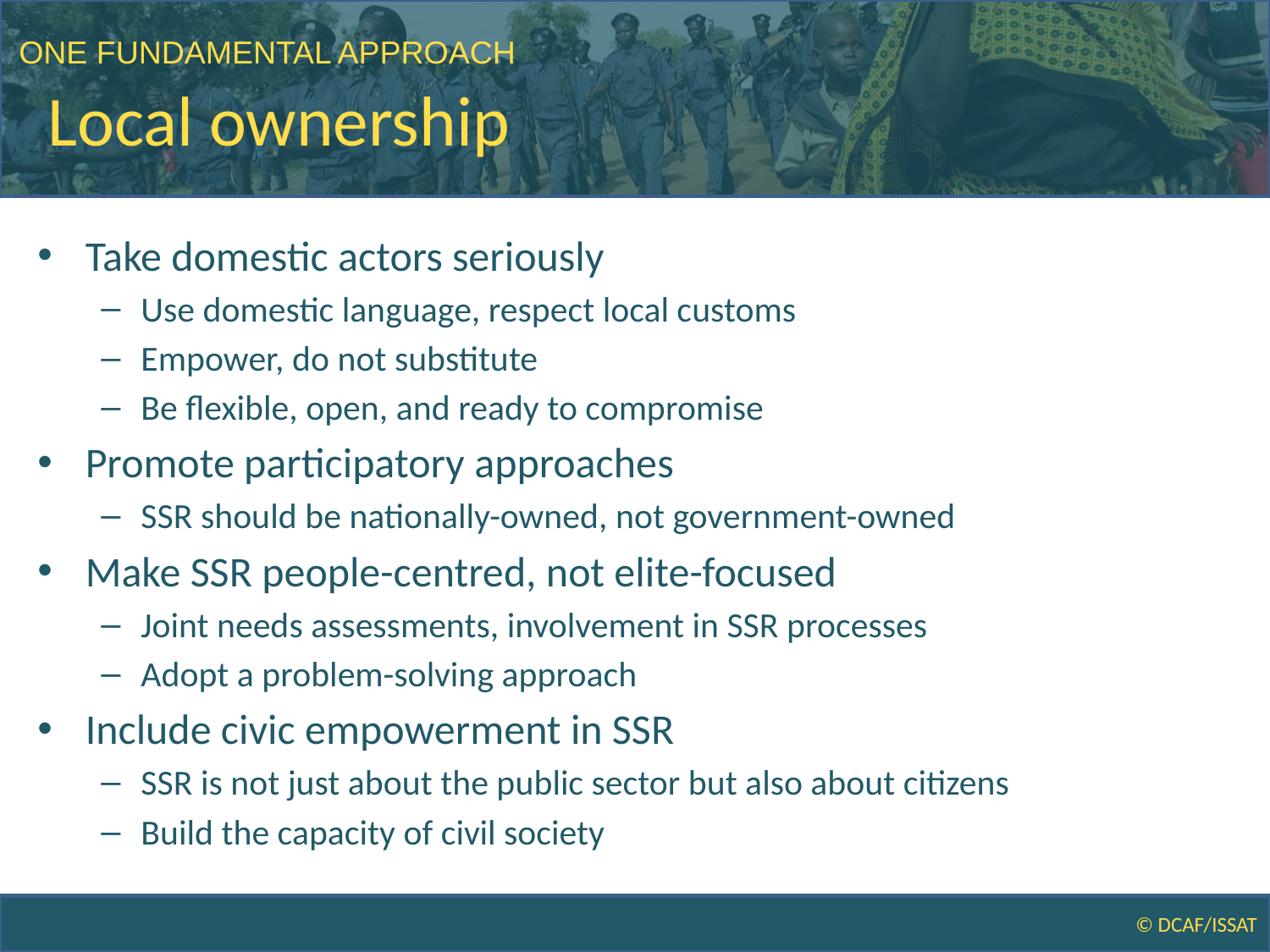

ONE FUNDAMENTAL APPROACH
# Local ownership
Take domestic actors seriously
Use domestic language, respect local customs
Empower, do not substitute
Be flexible, open, and ready to compromise
Promote participatory approaches
SSR should be nationally-owned, not government-owned
Make SSR people-centred, not elite-focused
Joint needs assessments, involvement in SSR processes
Adopt a problem-solving approach
Include civic empowerment in SSR
SSR is not just about the public sector but also about citizens
Build the capacity of civil society